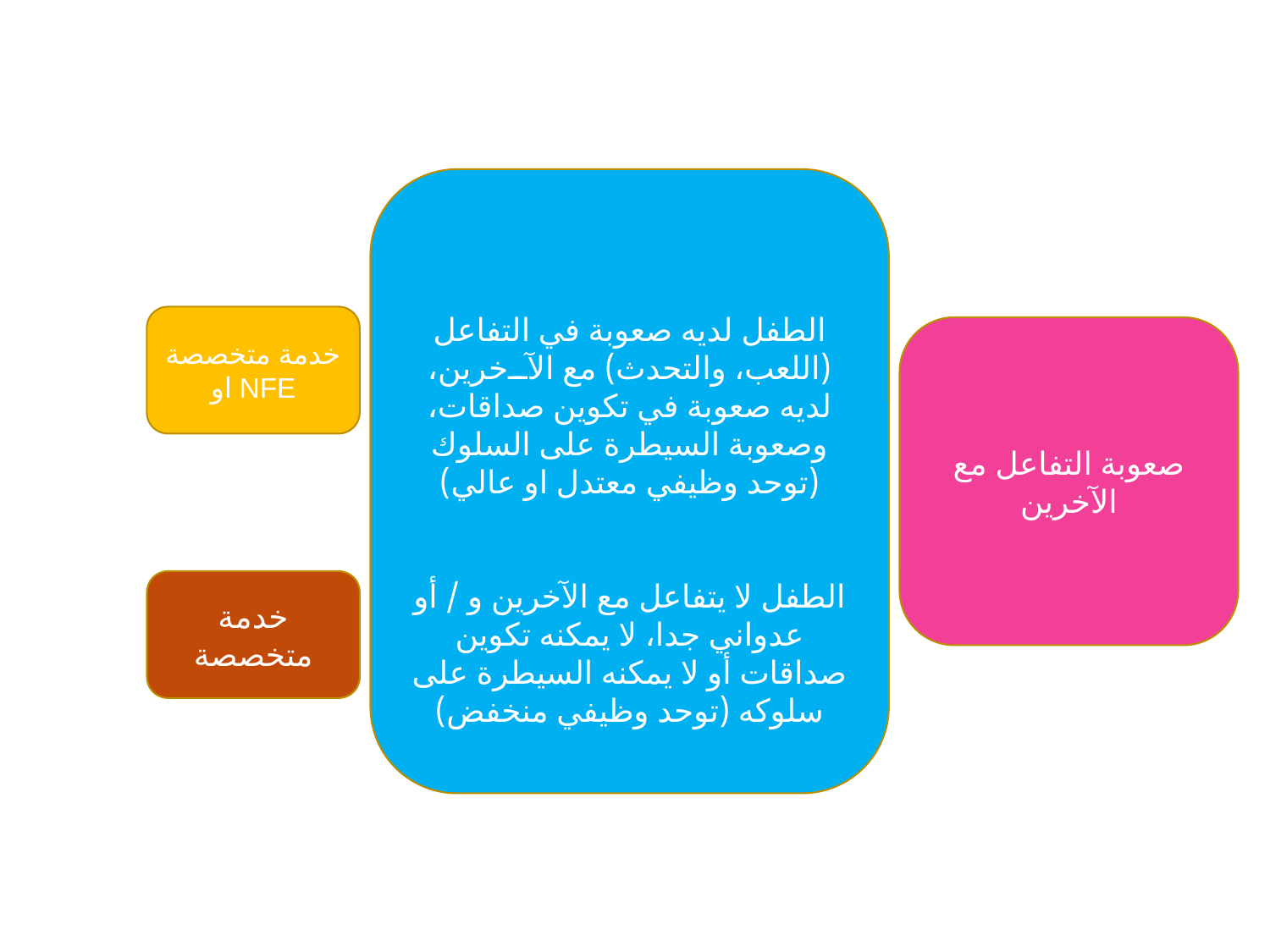

الطفل لديه صعوبة في التفاعل (اللعب، والتحدث) مع الآخرين، لديه صعوبة في تكوين صداقات، وصعوبة السيطرة على السلوك (توحد وظيفي معتدل او عالي)

الطفل لا يتفاعل مع الآخرين و / أو عدواني جدا، لا يمكنه تكوين صداقات أو لا يمكنه السيطرة على سلوكه (توحد وظيفي منخفض)
خدمة متخصصة او NFE
صعوبة التفاعل مع الآخرين
خدمة متخصصة